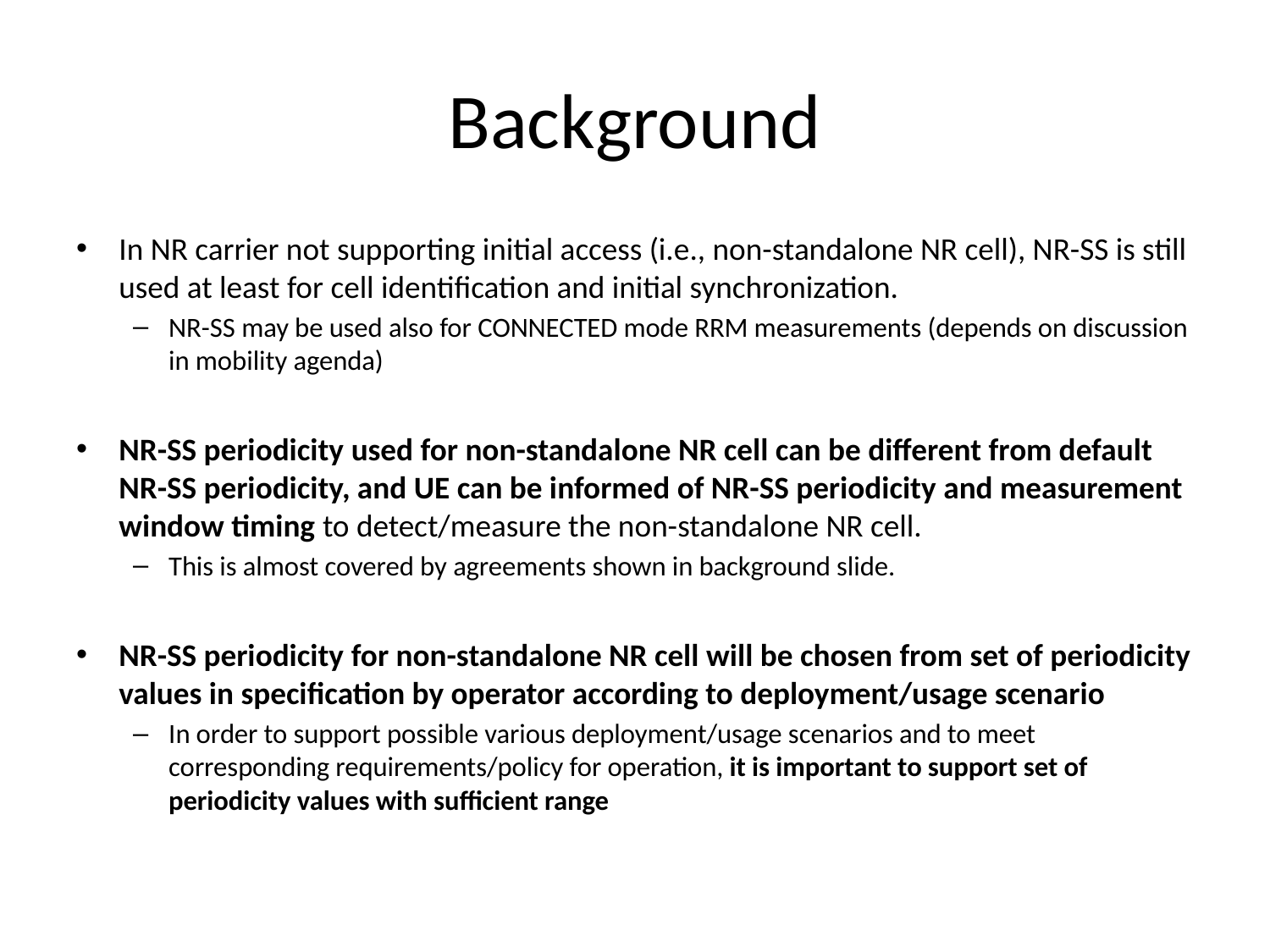

# Background
In NR carrier not supporting initial access (i.e., non-standalone NR cell), NR-SS is still used at least for cell identification and initial synchronization.
NR-SS may be used also for CONNECTED mode RRM measurements (depends on discussion in mobility agenda)

NR-SS periodicity used for non-standalone NR cell can be different from default NR-SS periodicity, and UE can be informed of NR-SS periodicity and measurement window timing to detect/measure the non-standalone NR cell.
This is almost covered by agreements shown in background slide.

NR-SS periodicity for non-standalone NR cell will be chosen from set of periodicity values in specification by operator according to deployment/usage scenario
In order to support possible various deployment/usage scenarios and to meet corresponding requirements/policy for operation, it is important to support set of periodicity values with sufficient range